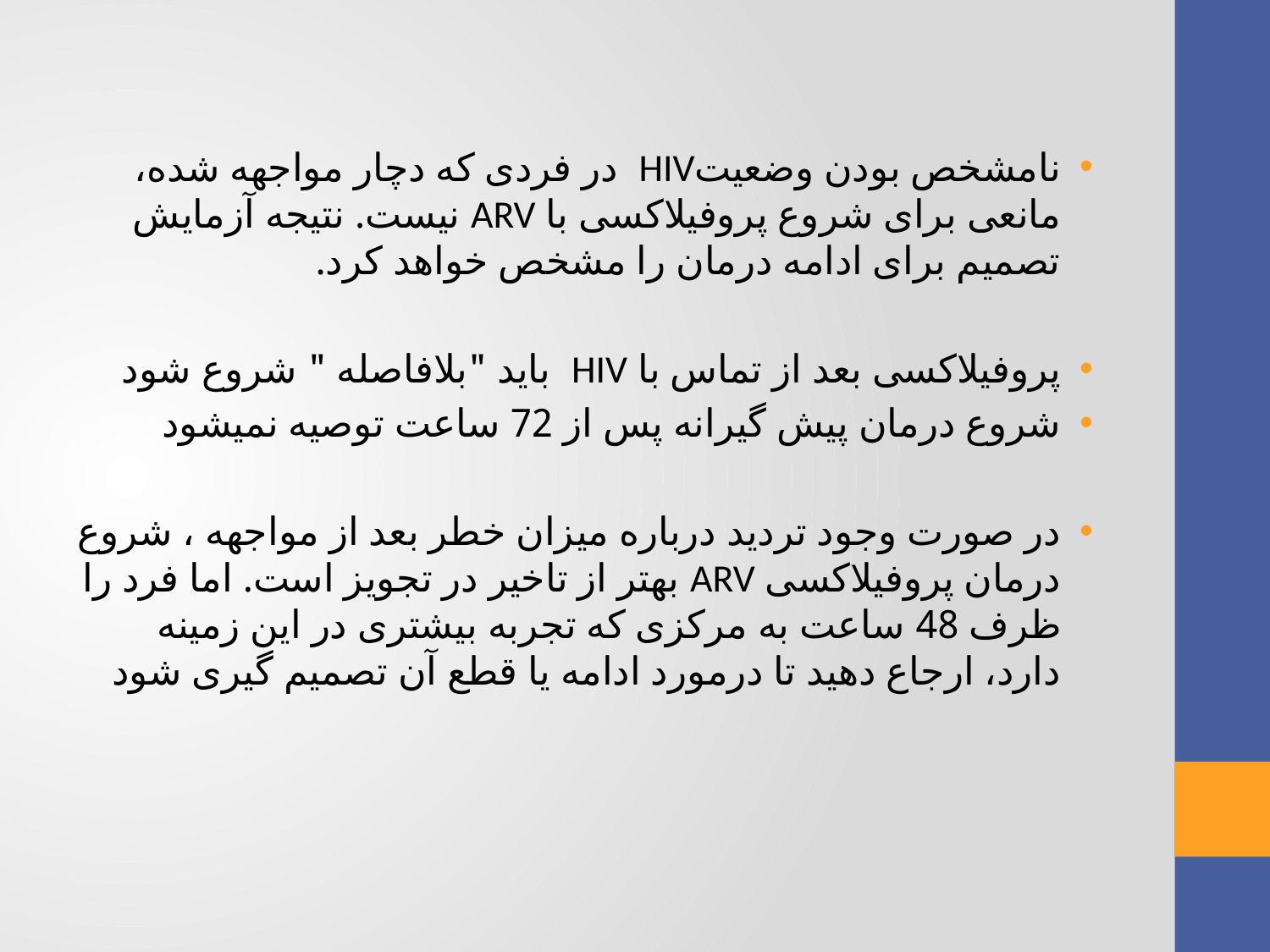

#
نامشخص بودن وضعیتHIV  در فردی که دچار مواجهه شده، مانعی برای شروع پروفیلاکسی با ARV نیست. نتیجه آزمایش تصمیم برای ادامه درمان را مشخص خواهد کرد.

پروفیلاکسی بعد از تماس با HIV  باید "بلافاصله " شروع شود
شروع درمان پیش گیرانه پس از 72 ساعت توصیه نمیشود

در صورت وجود ترديد درباره ميزان خطر بعد از مواجهه ، شروع درمان پروفیلاکسی ARV بهتر از تاخير در تجويز است. اما فرد را ظرف 48 ساعت به مرکزی که تجربه بیشتری در این زمینه دارد، ارجاع دهید تا درمورد ادامه یا قطع آن تصمیم گیری شود